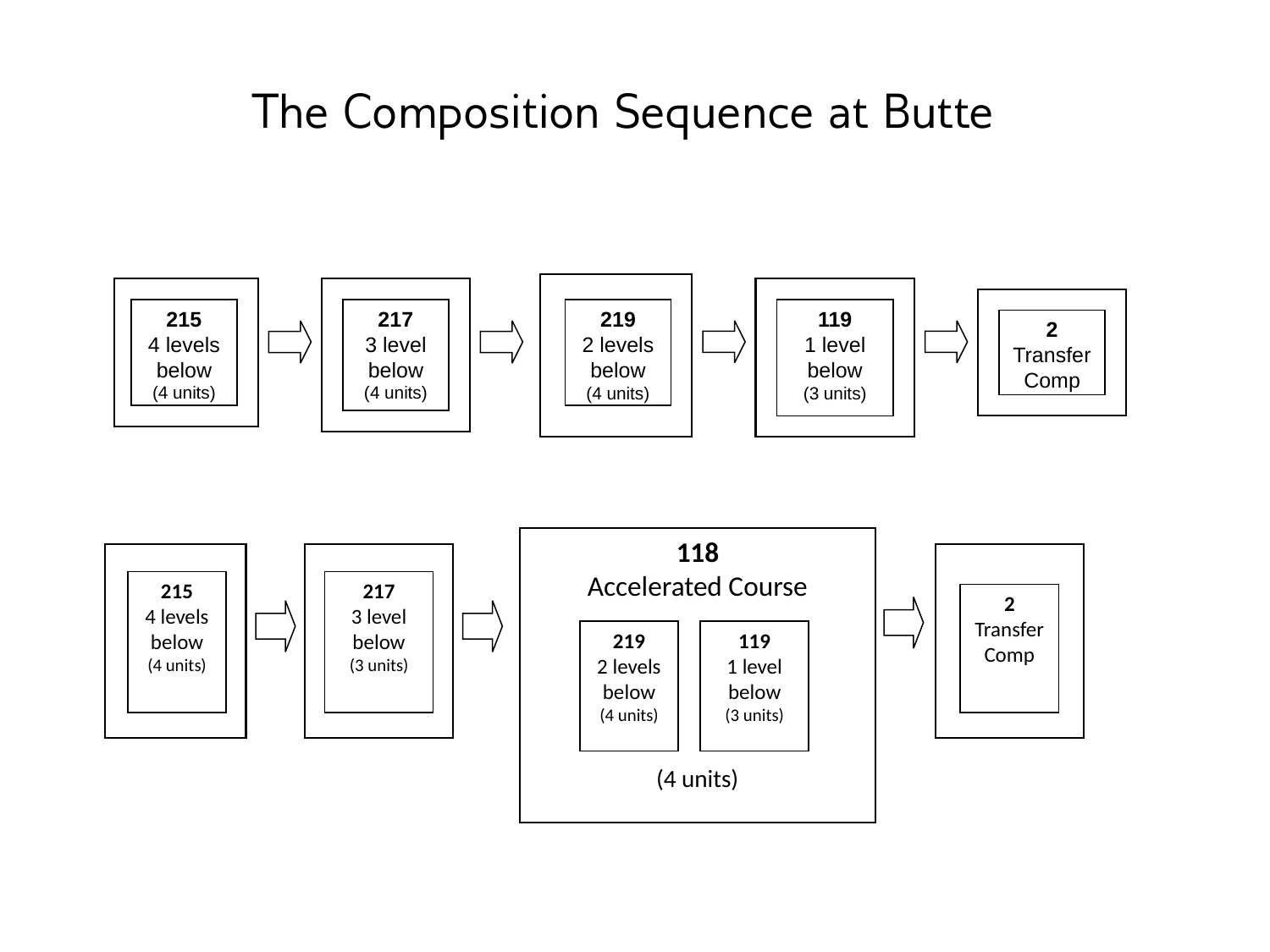

# The Composition Sequence at Butte

215
4 levels below
(4 units)
217
3 level below
(4 units)
219
2 levels below
(4 units)
119
1 level below
(3 units)
2
Transfer Comp

118
Accelerated Course

(4 units)

2
Transfer Comp

219
2 levels below
(4 units)
119
1 level below
(3 units)

215
4 levels below
(4 units)
217
3 level below
(3 units)